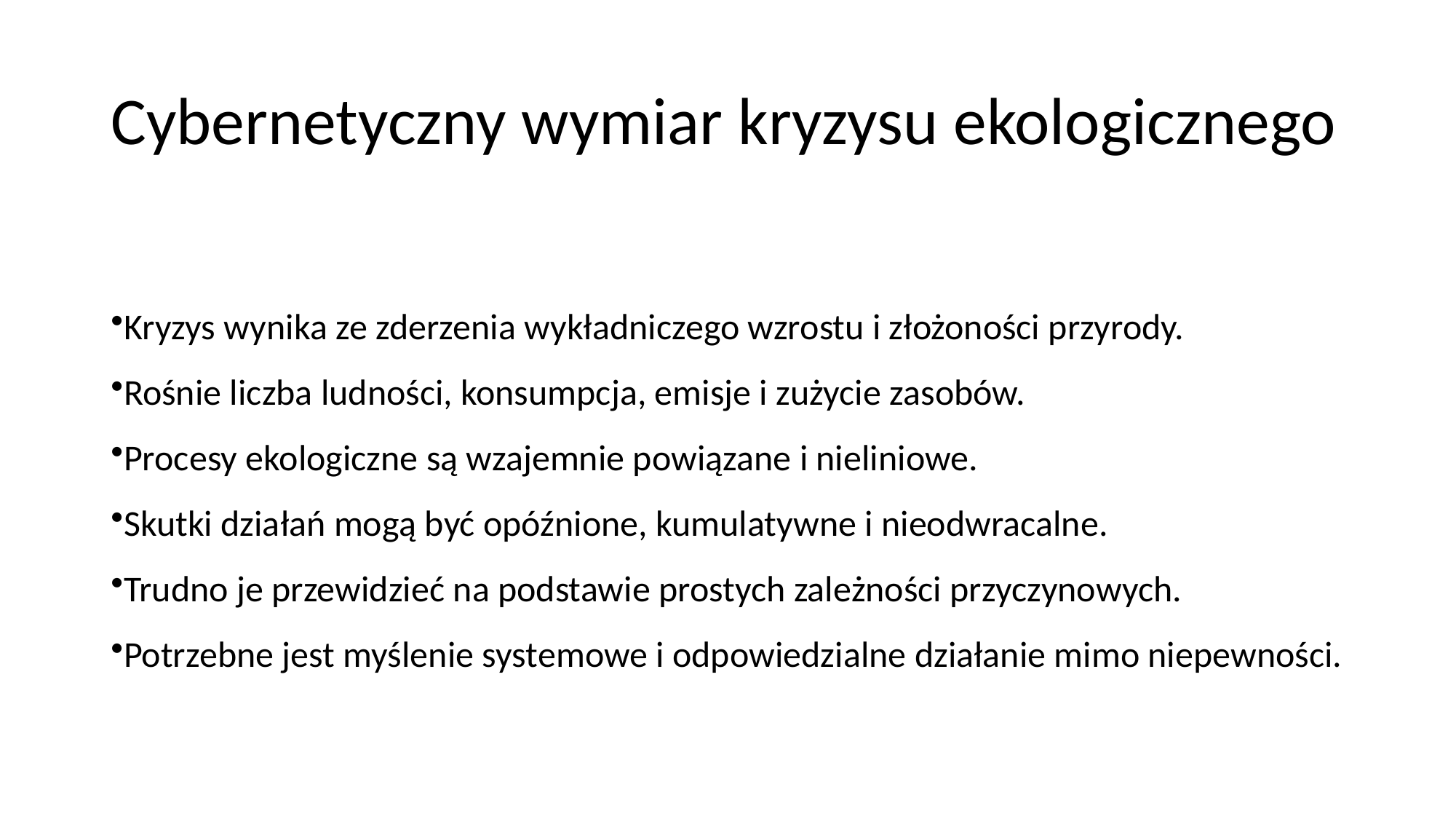

# Cybernetyczny wymiar kryzysu ekologicznego
Kryzys wynika ze zderzenia wykładniczego wzrostu i złożoności przyrody.
Rośnie liczba ludności, konsumpcja, emisje i zużycie zasobów.
Procesy ekologiczne są wzajemnie powiązane i nieliniowe.
Skutki działań mogą być opóźnione, kumulatywne i nieodwracalne.
Trudno je przewidzieć na podstawie prostych zależności przyczynowych.
Potrzebne jest myślenie systemowe i odpowiedzialne działanie mimo niepewności.